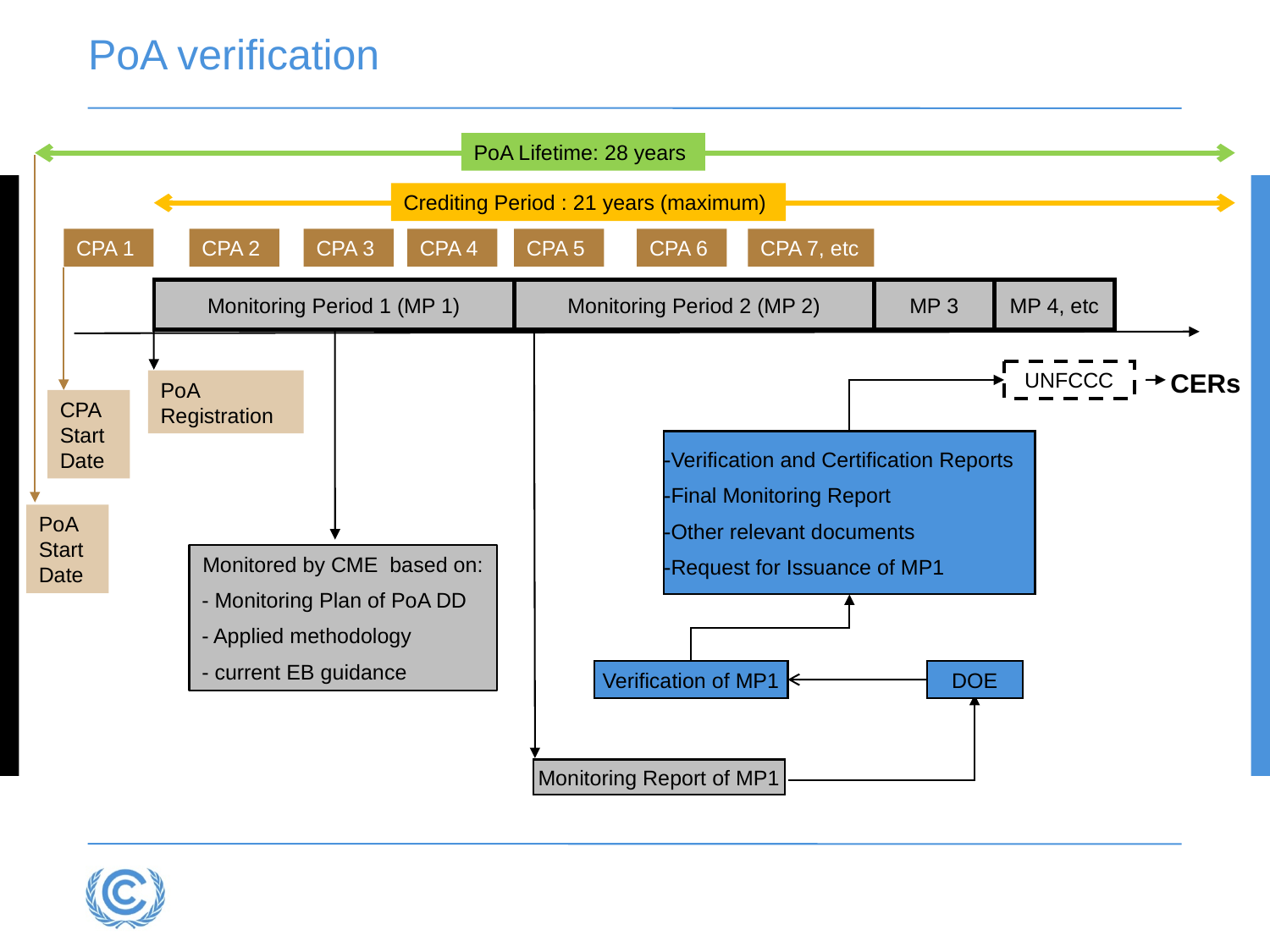

# PoA verification
PoA Lifetime: 28 years
Crediting Period : 21 years (maximum)
CPA 5
CPA 4
CPA 3
CPA 2
CPA 1
CPA 6
CPA 7, etc

Monitoring Period 1 (MP 1)
Monitoring Period 2 (MP 2)
MP 3
MP 4, etc

UNFCCC
CERs

-Verification and Certification Reports
-Final Monitoring Report
-Other relevant documents
-Request for Issuance of MP1
Verification of MP1
Monitoring Report of MP1
PoA Registration
CPA Start Date
PoA Start Date
Monitored by CME  based on:
- Monitoring Plan of PoA DD
- Applied methodology
- current EB guidance
DOE